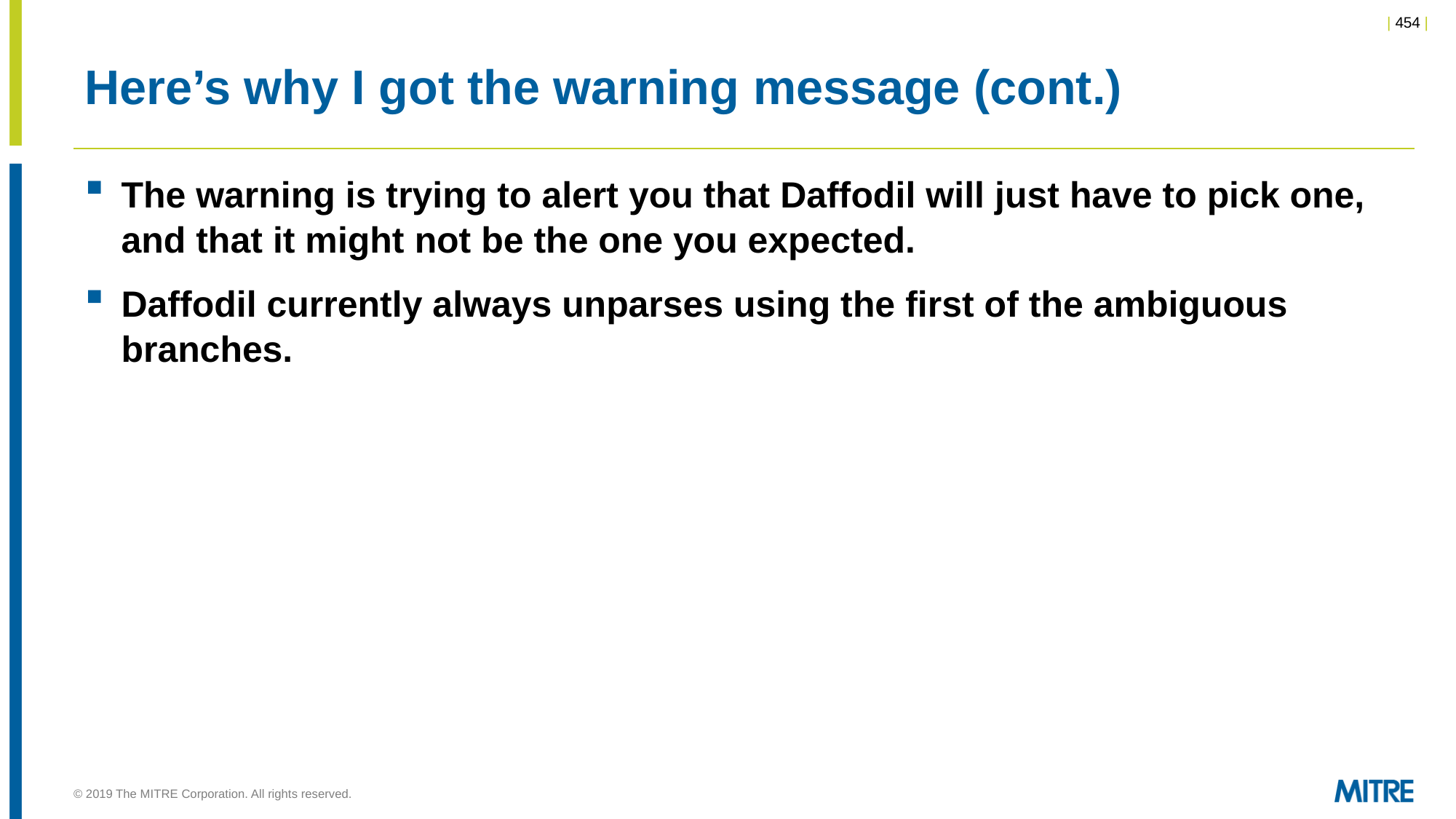

# Here’s why I got the warning message (cont.)
The warning is trying to alert you that Daffodil will just have to pick one, and that it might not be the one you expected.
Daffodil currently always unparses using the first of the ambiguous branches.

© 2019 The MITRE Corporation. All rights reserved.